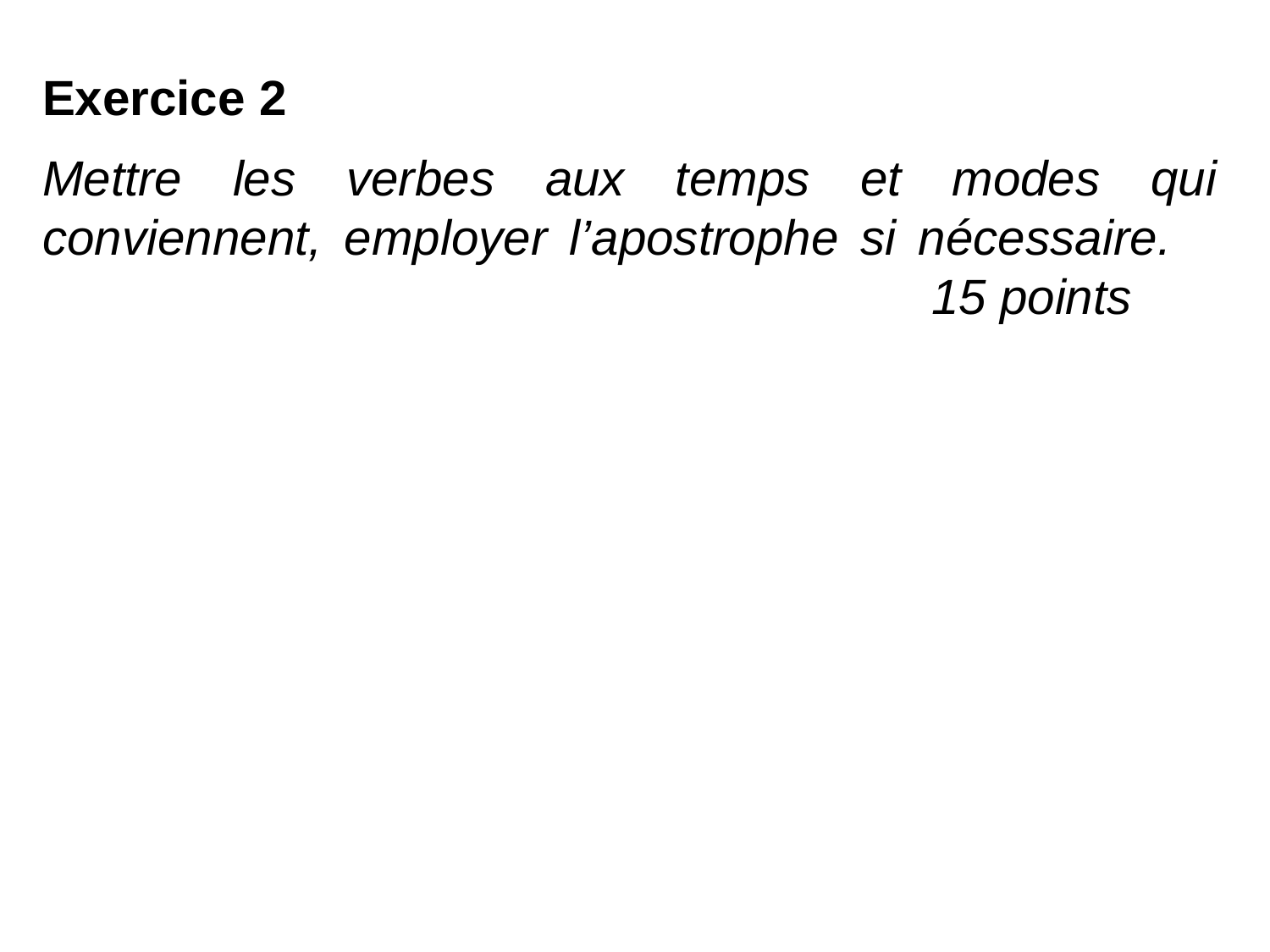

Exercice 2
Mettre les verbes aux temps et modes qui conviennent, employer l’apostrophe si nécessaire.								15 points